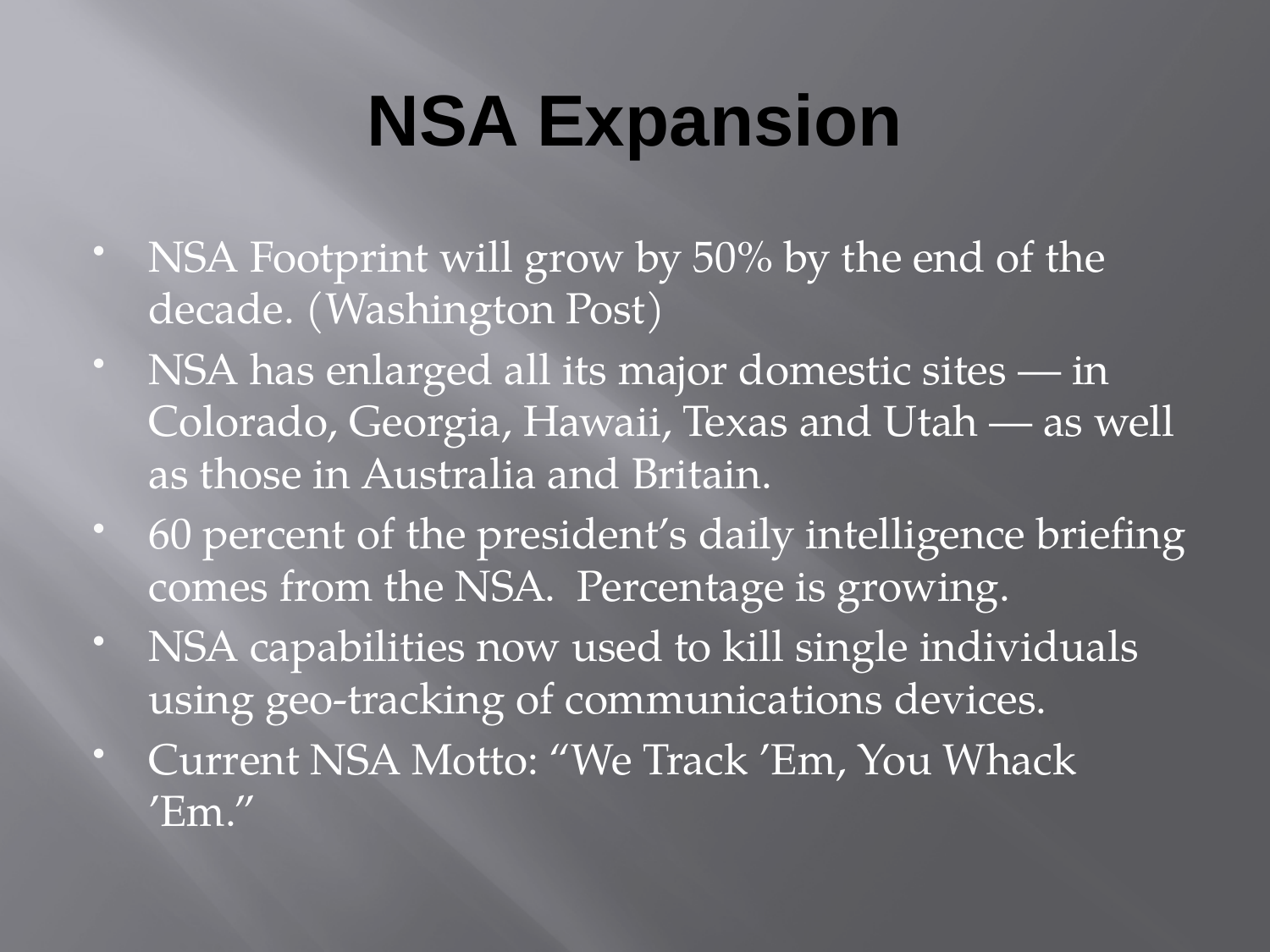

# NSA Expansion
NSA Footprint will grow by 50% by the end of the decade. (Washington Post)
NSA has enlarged all its major domestic sites — in Colorado, Georgia, Hawaii, Texas and Utah — as well as those in Australia and Britain.
60 percent of the president’s daily intelligence briefing comes from the NSA.  Percentage is growing.
NSA capabilities now used to kill single individuals using geo-tracking of communications devices.
Current NSA Motto: “We Track ’Em, You Whack ’Em.”